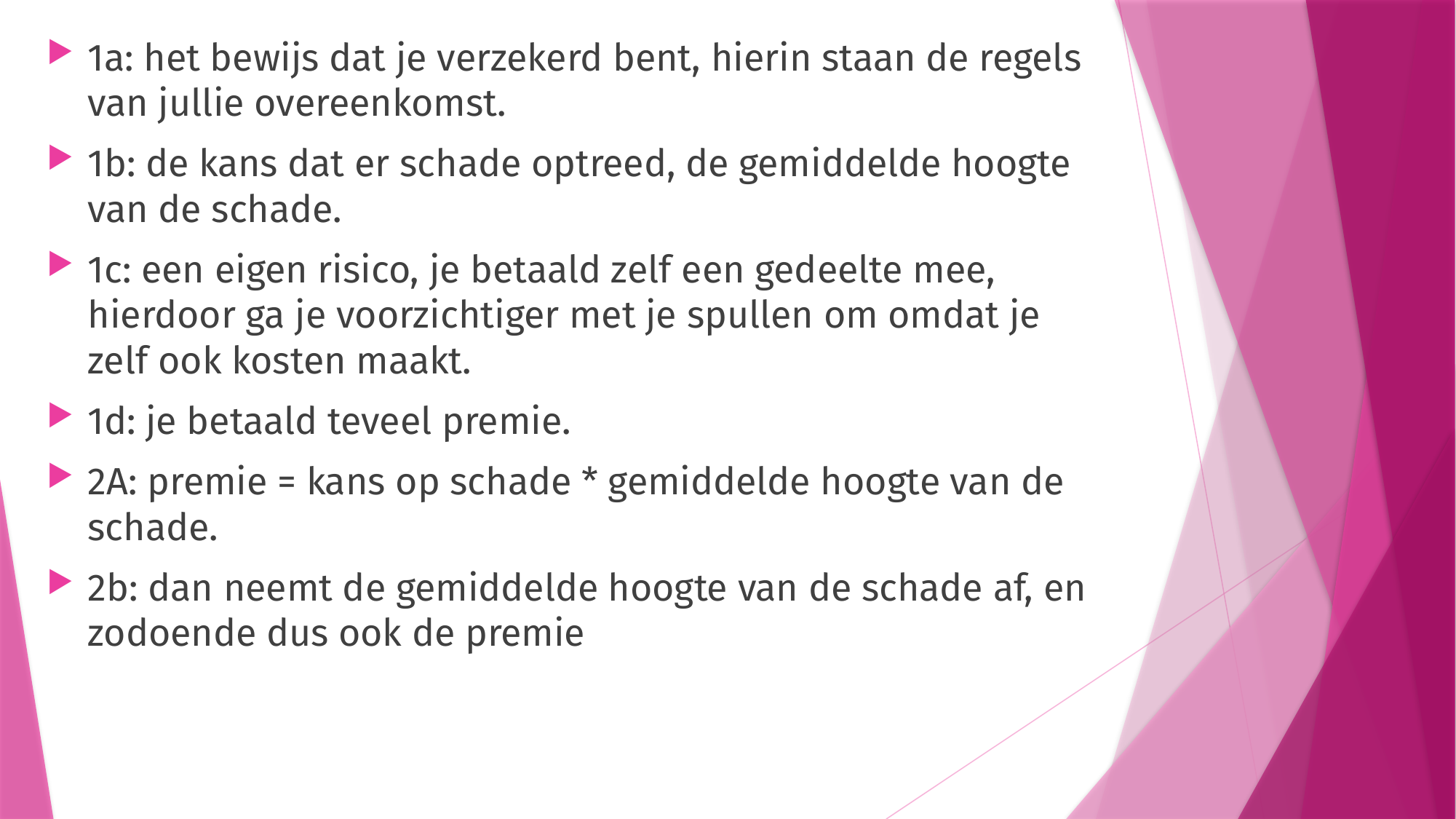

1a: het bewijs dat je verzekerd bent, hierin staan de regels van jullie overeenkomst.
1b: de kans dat er schade optreed, de gemiddelde hoogte van de schade.
1c: een eigen risico, je betaald zelf een gedeelte mee, hierdoor ga je voorzichtiger met je spullen om omdat je zelf ook kosten maakt.
1d: je betaald teveel premie.
2A: premie = kans op schade * gemiddelde hoogte van de schade.
2b: dan neemt de gemiddelde hoogte van de schade af, en zodoende dus ook de premie